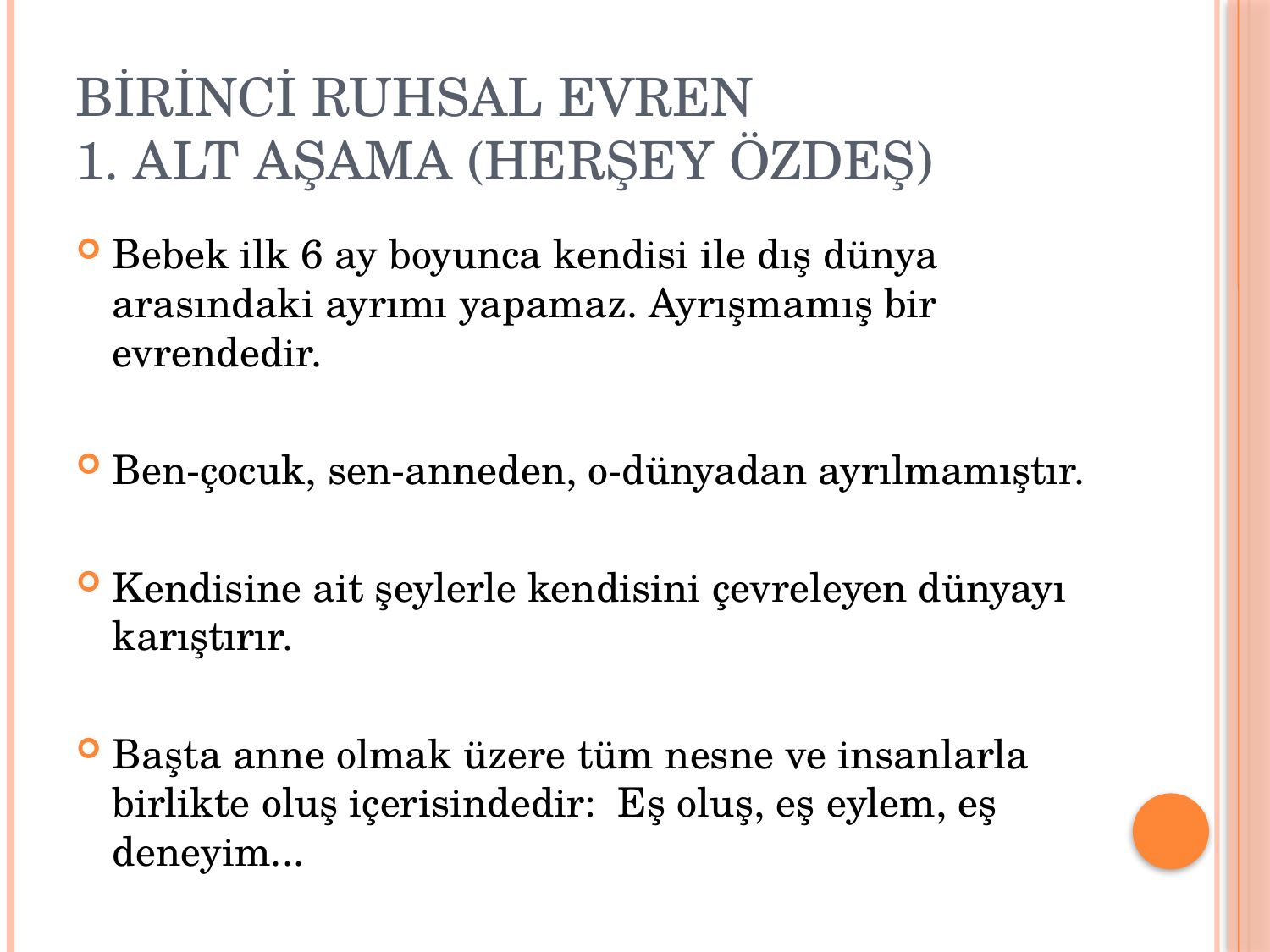

# Birinci ruhsal evren 1. alt aşama (herşey özdeş)
Bebek ilk 6 ay boyunca kendisi ile dış dünya arasındaki ayrımı yapamaz. Ayrışmamış bir evrendedir.

Ben-çocuk, sen-anneden, o-dünyadan ayrılmamıştır.

Kendisine ait şeylerle kendisini çevreleyen dünyayı karıştırır.

Başta anne olmak üzere tüm nesne ve insanlarla birlikte oluş içerisindedir:  Eş oluş, eş eylem, eş deneyim...